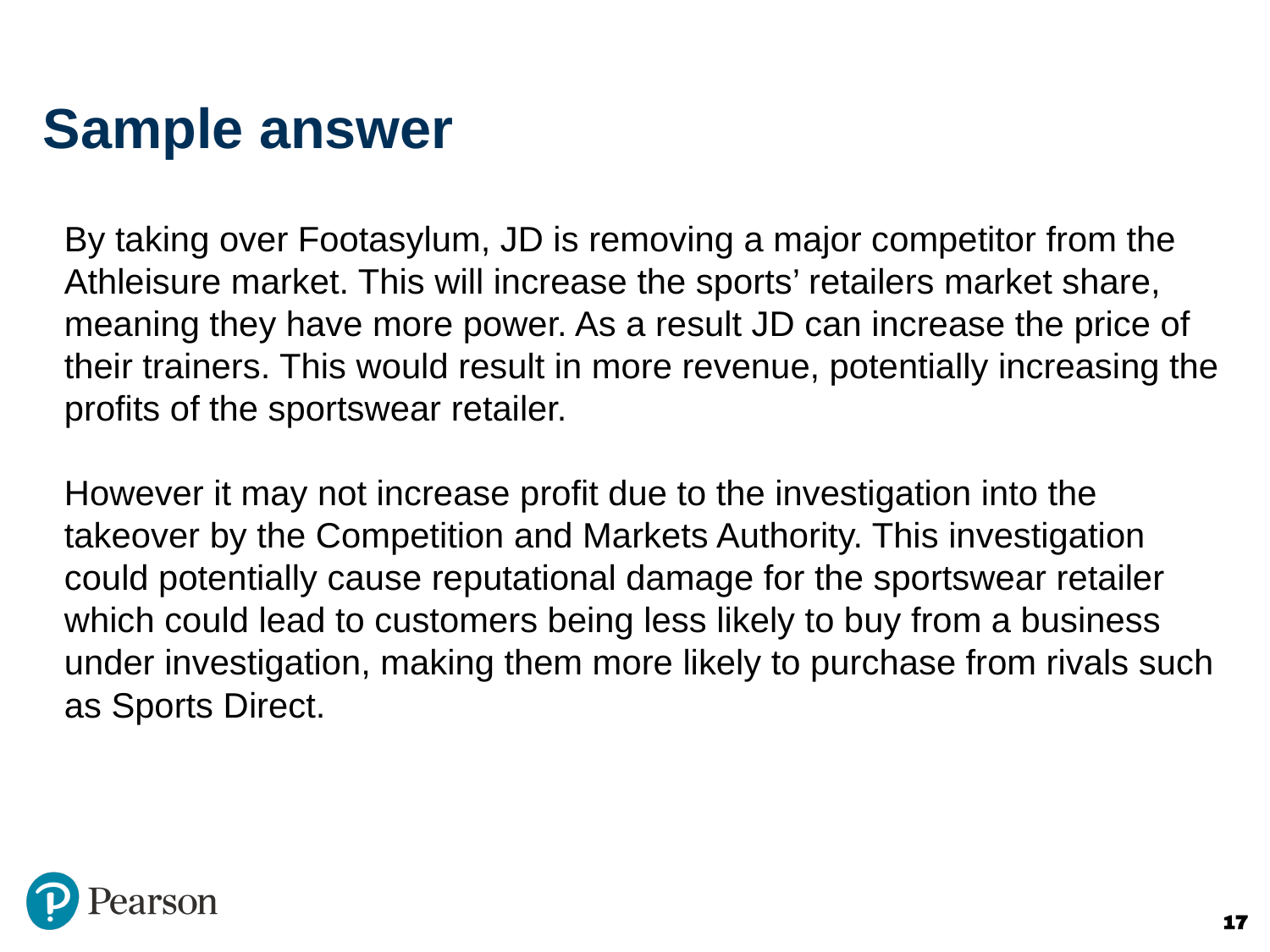

# Sample answer
By taking over Footasylum, JD is removing a major competitor from the Athleisure market. This will increase the sports’ retailers market share, meaning they have more power. As a result JD can increase the price of their trainers. This would result in more revenue, potentially increasing the profits of the sportswear retailer.

However it may not increase profit due to the investigation into the takeover by the Competition and Markets Authority. This investigation could potentially cause reputational damage for the sportswear retailer which could lead to customers being less likely to buy from a business under investigation, making them more likely to purchase from rivals such as Sports Direct.